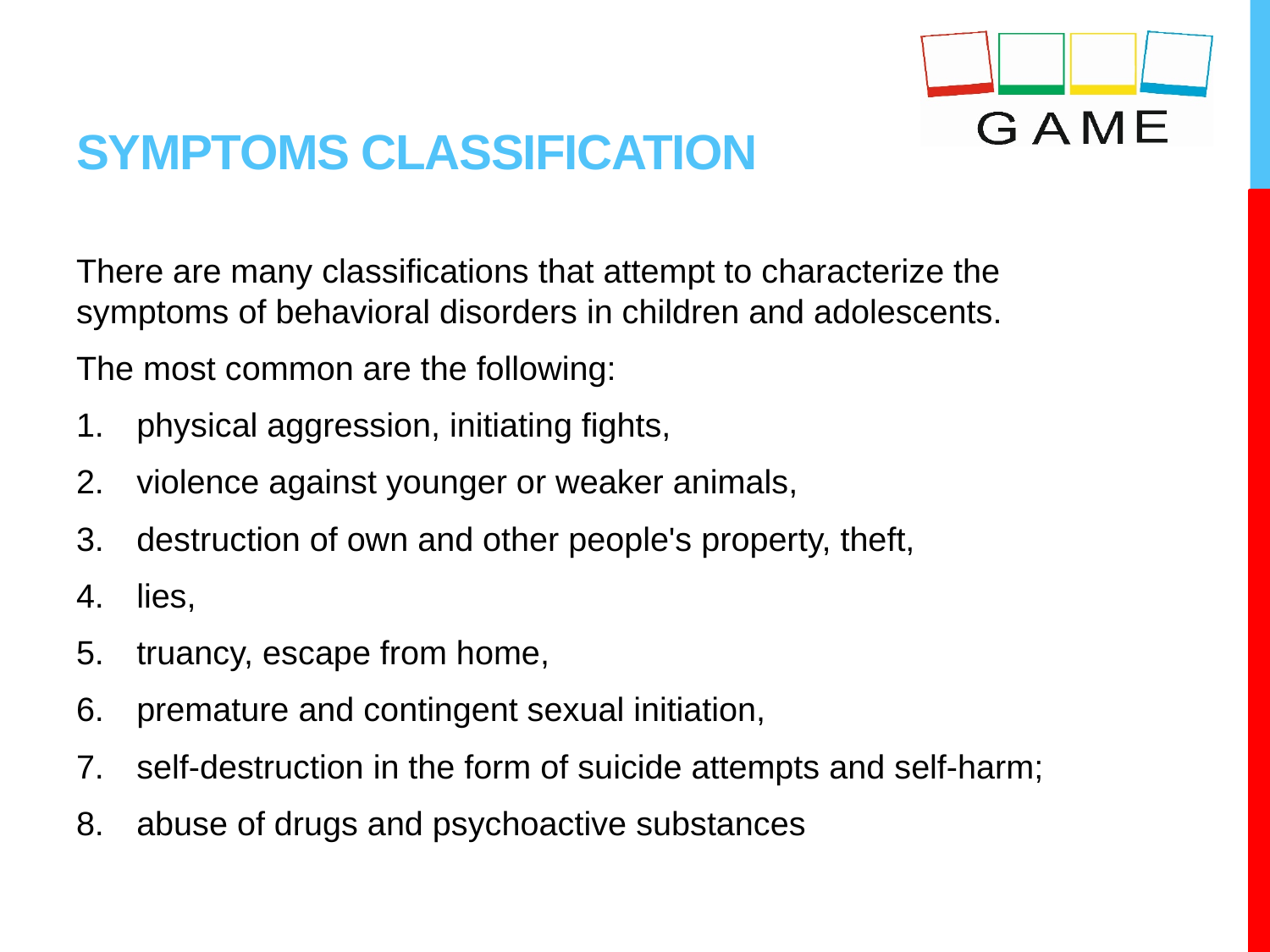

# SYMPTOMS CLASSIFICATION
There are many classifications that attempt to characterize the symptoms of behavioral disorders in children and adolescents.
The most common are the following:
physical aggression, initiating fights,
violence against younger or weaker animals,
destruction of own and other people's property, theft,
lies,
truancy, escape from home,
premature and contingent sexual initiation,
self-destruction in the form of suicide attempts and self-harm;
abuse of drugs and psychoactive substances